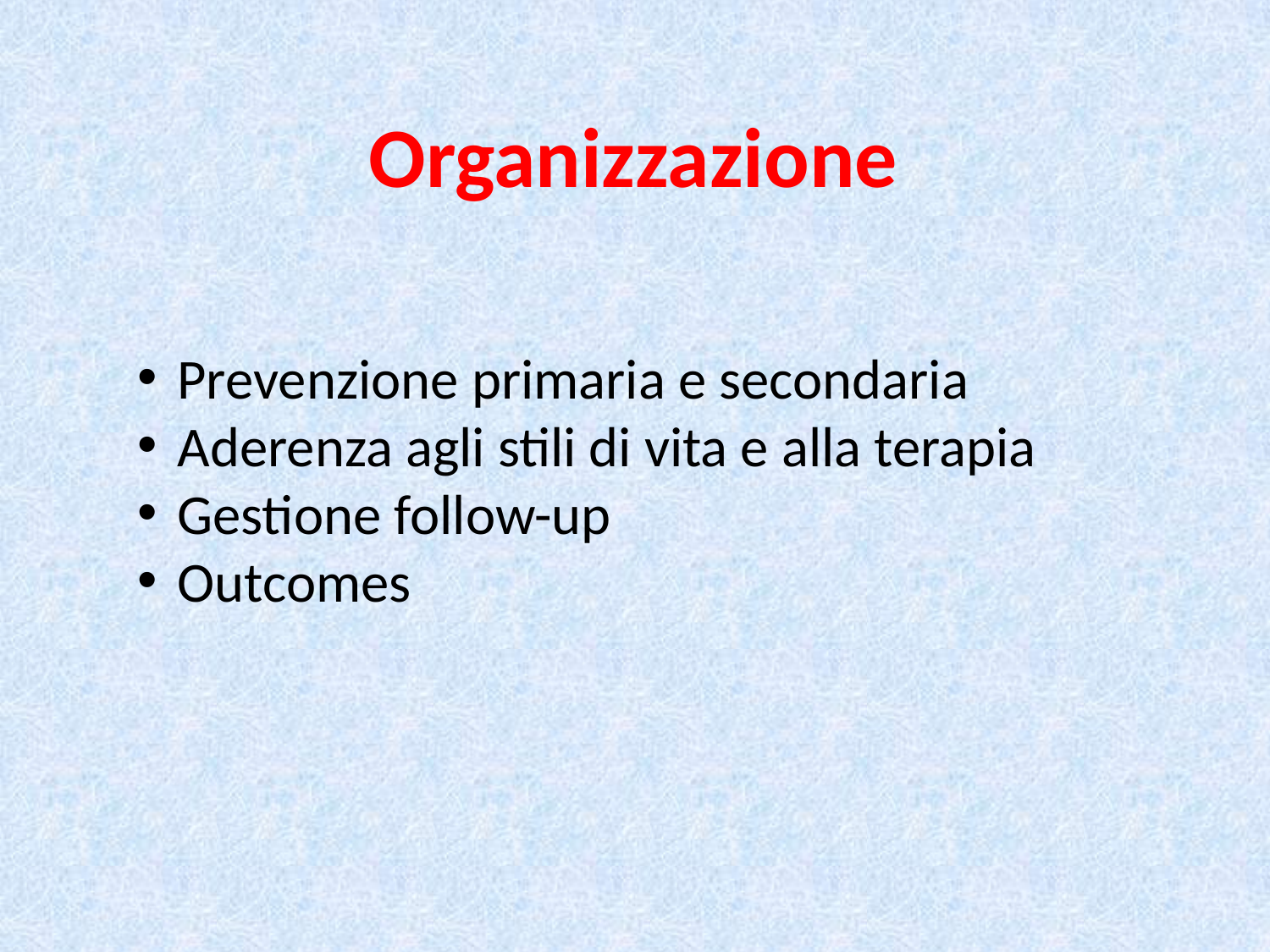

Organizzazione
Prevenzione primaria e secondaria
Aderenza agli stili di vita e alla terapia
Gestione follow-up
Outcomes